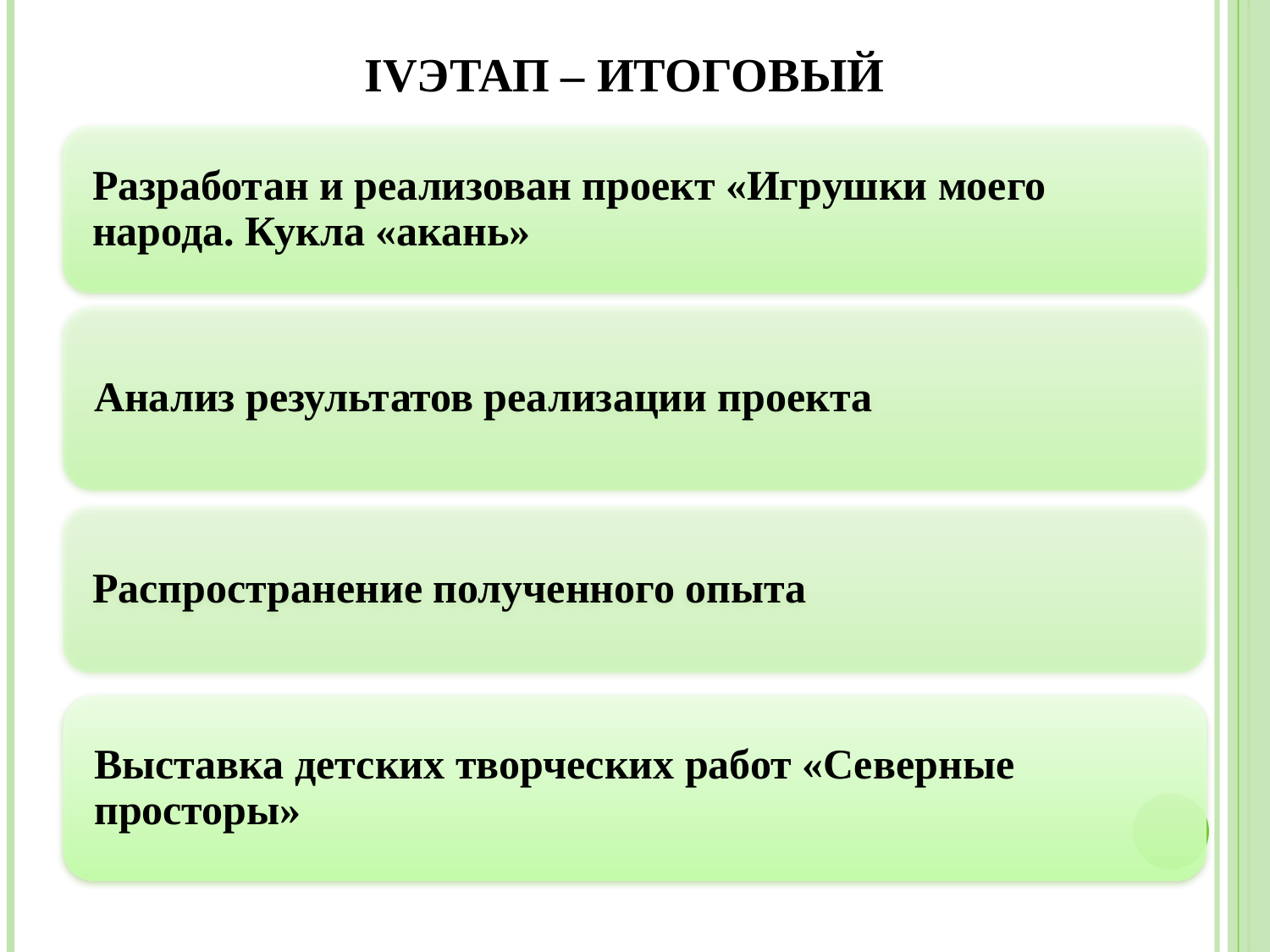

# IVэтап – итоговый
Выставка детских творческих работ «Северные просторы»
Разработан и реализован проект «Игрушки моего народа. Кукла «акань»
Анализ результатов реализации проекта
Распространение полученного опыта